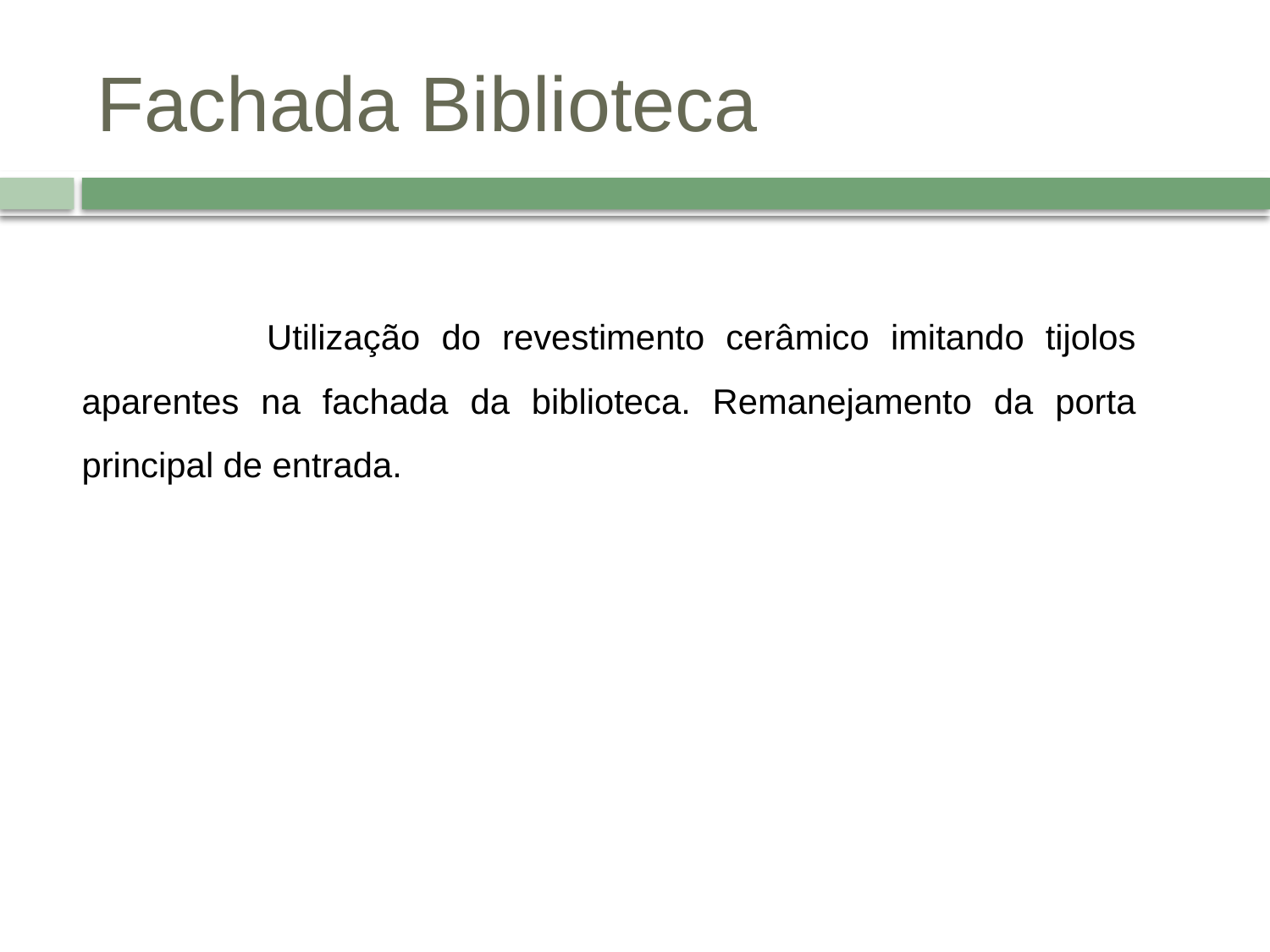

# Fachada Biblioteca
     	Utilização do revestimento cerâmico imitando tijolos aparentes na fachada da biblioteca. Remanejamento da porta principal de entrada.